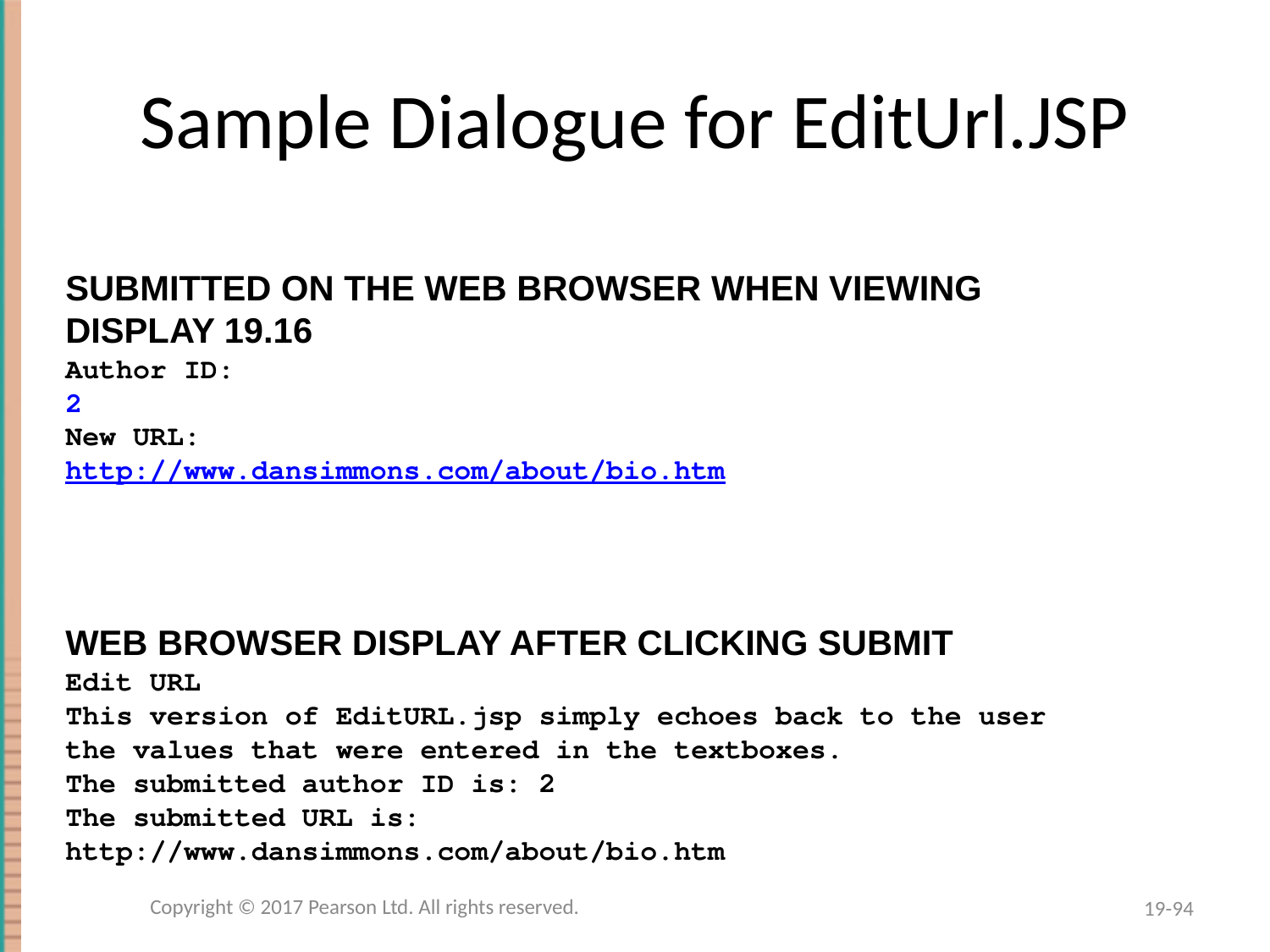

# Sample Dialogue for EditUrl.JSP
SUBMITTED ON THE WEB BROWSER WHEN VIEWING DISPLAY 19.16
Author ID:
2
New URL:
http://www.dansimmons.com/about/bio.htm

WEB BROWSER DISPLAY AFTER CLICKING SUBMIT
Edit URL
This version of EditURL.jsp simply echoes back to the user the values that were entered in the textboxes.
The submitted author ID is: 2
The submitted URL is: http://www.dansimmons.com/about/bio.htm
Copyright © 2017 Pearson Ltd. All rights reserved.
19-94